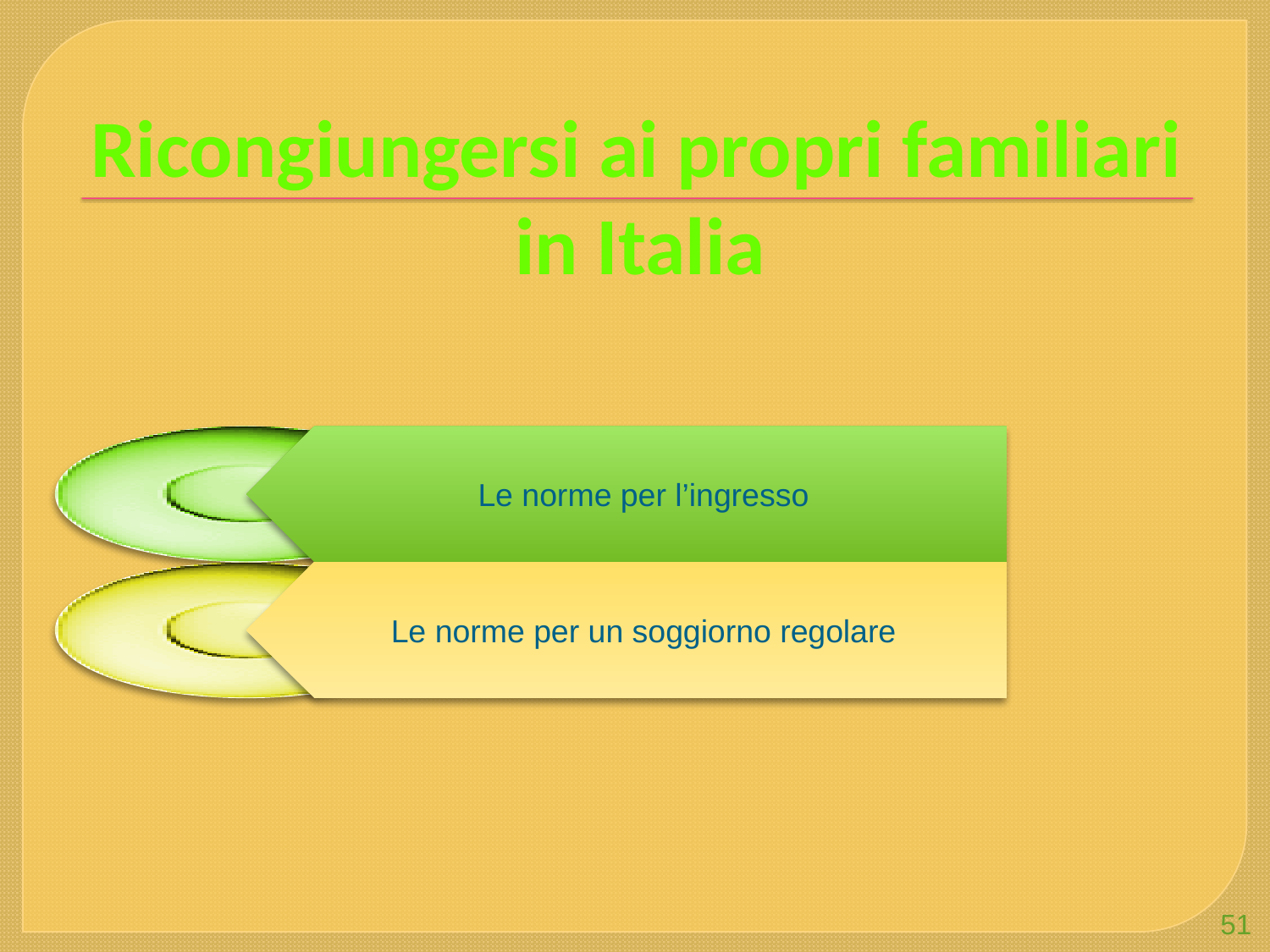

# Ricongiungersi ai propri familiari in Italia
Le norme per l’ingresso
Le norme per un soggiorno regolare
51